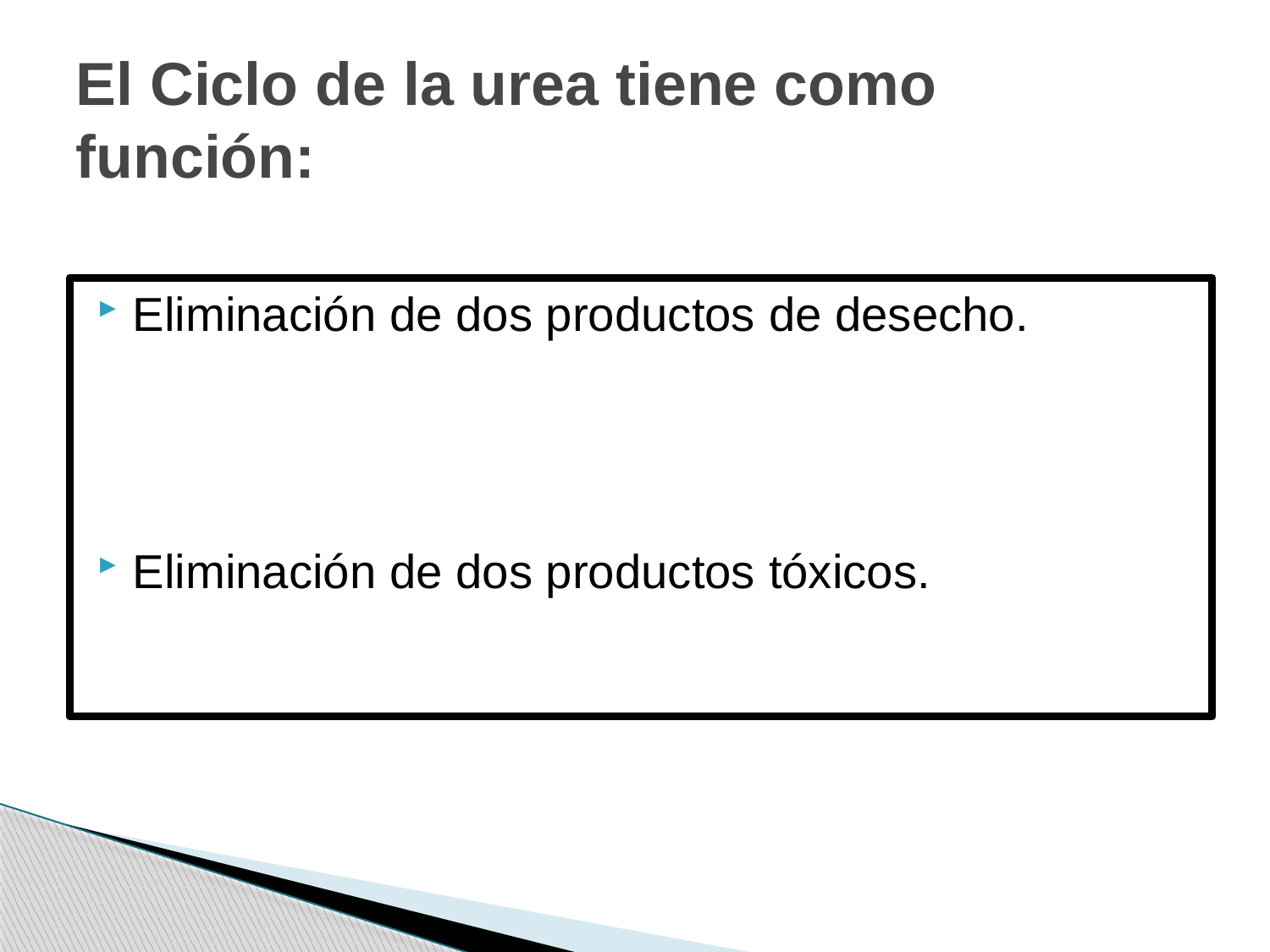

# El Ciclo de la urea tiene como función:
Eliminación de dos productos de desecho.

Eliminación de dos productos tóxicos.